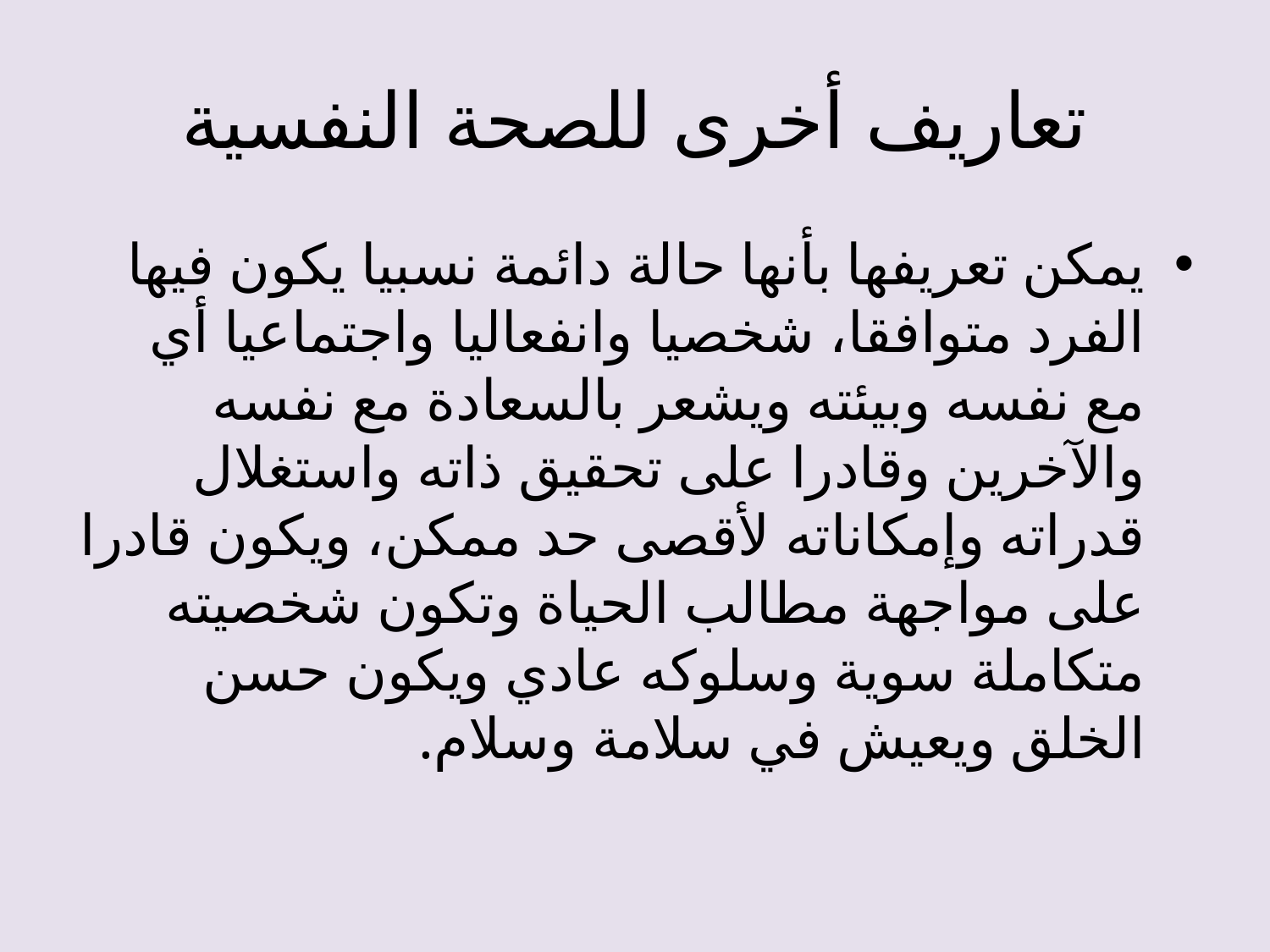

# تعاريف أخرى للصحة النفسية
يمكن تعريفها بأنها حالة دائمة نسبيا يكون فيها الفرد متوافقا، شخصيا وانفعاليا واجتماعيا أي مع نفسه وبيئته ويشعر بالسعادة مع نفسه والآخرين وقادرا على تحقيق ذاته واستغلال قدراته وإمكاناته لأقصى حد ممكن، ويكون قادرا على مواجهة مطالب الحياة وتكون شخصيته متكاملة سوية وسلوكه عادي ويكون حسن الخلق ويعيش في سلامة وسلام.